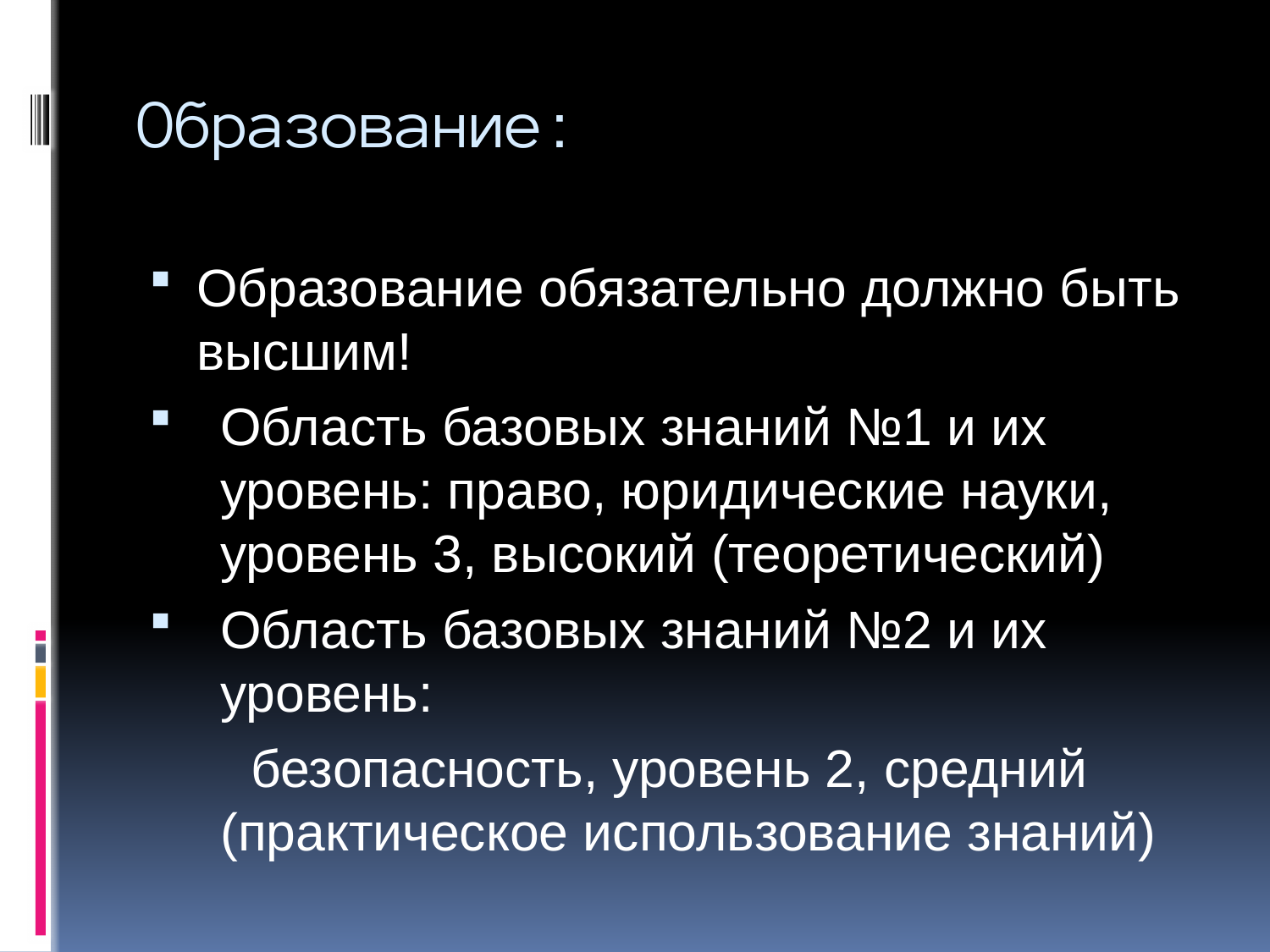

# Образование:
Образование обязательно должно быть высшим!
Область базовых знаний №1 и их уровень: право, юридические науки, уровень 3, высокий (теоретический)
Область базовых знаний №2 и их уровень:
       безопасность, уровень 2, средний (практическое использование знаний)